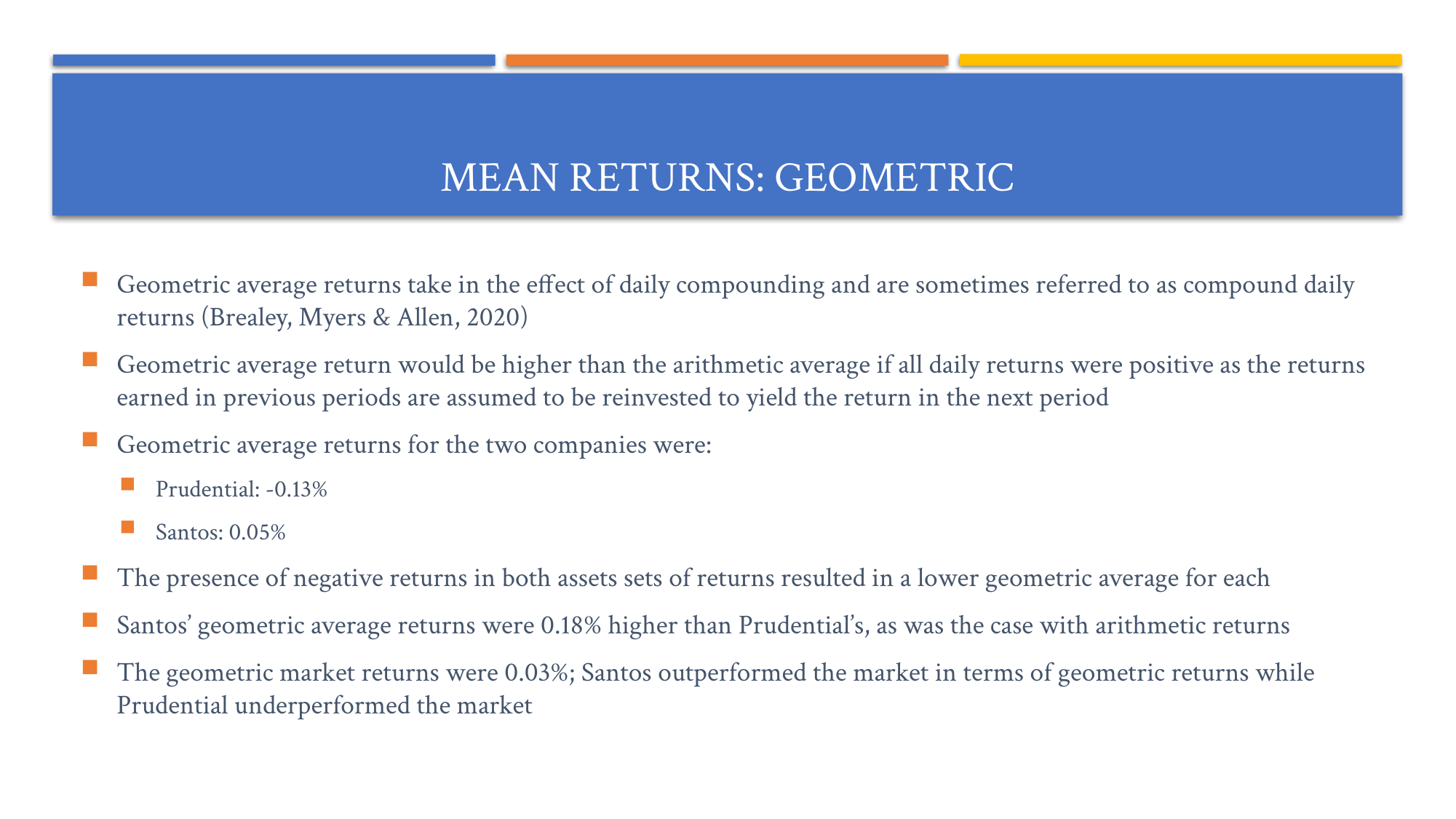

# MEAN RETURNS: GEOMETRIC
Geometric average returns take in the effect of daily compounding and are sometimes referred to as compound daily returns (Brealey, Myers & Allen, 2020)
Geometric average return would be higher than the arithmetic average if all daily returns were positive as the returns earned in previous periods are assumed to be reinvested to yield the return in the next period
Geometric average returns for the two companies were:
Prudential: -0.13%
Santos: 0.05%
The presence of negative returns in both assets sets of returns resulted in a lower geometric average for each
Santos’ geometric average returns were 0.18% higher than Prudential’s, as was the case with arithmetic returns
The geometric market returns were 0.03%; Santos outperformed the market in terms of geometric returns while Prudential underperformed the market